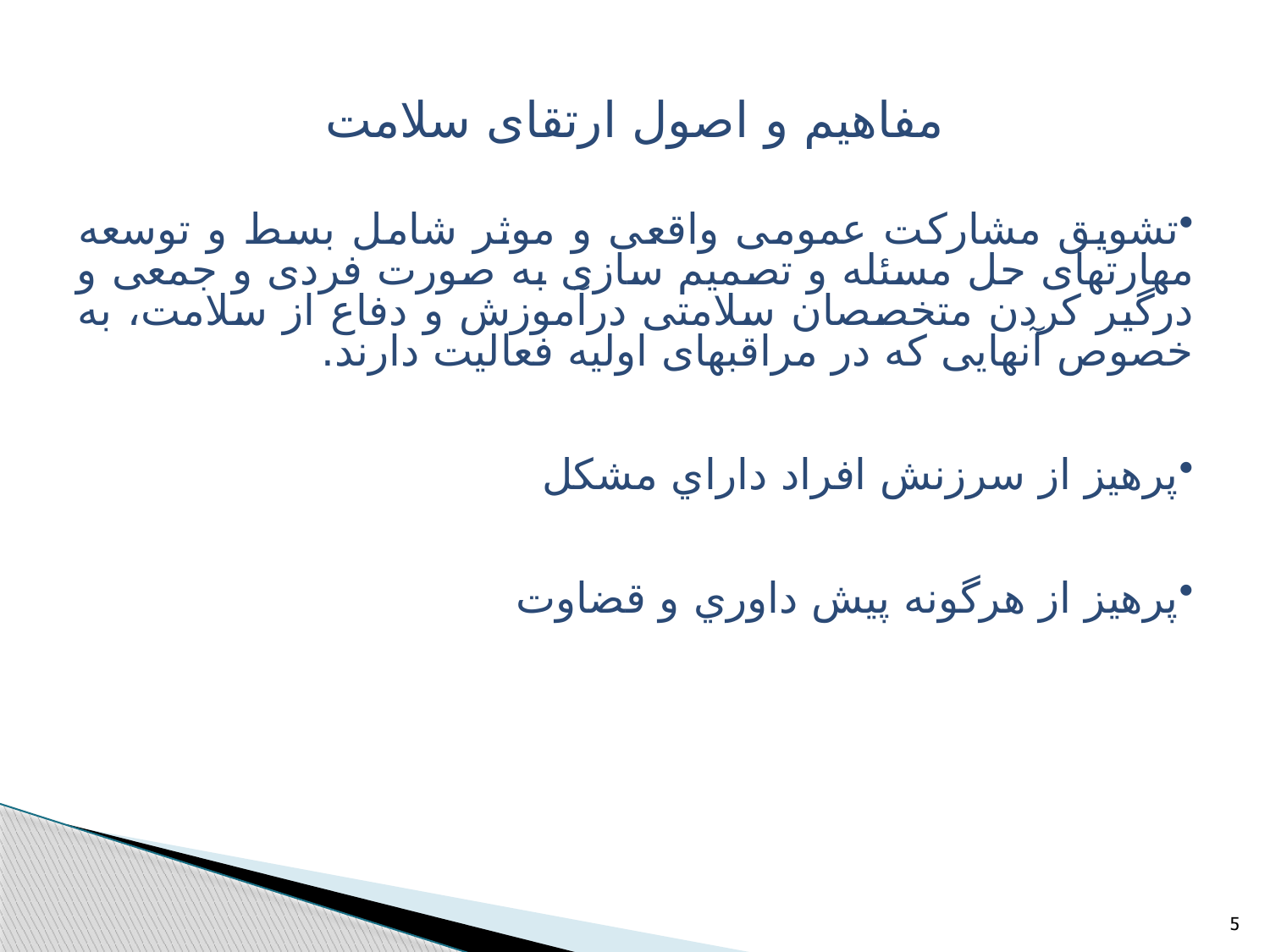

# مفاهیم و اصول ارتقای سلامت
تشویق مشارکت عمومی واقعی و موثر شامل بسط و توسعه مهارتهای حل مسئله و تصمیم سازی به صورت فردی و جمعی و درگیر کردن متخصصان سلامتی درآموزش و دفاع از سلامت، به خصوص آنهایی که در مراقبهای اولیه فعالیت دارند.

پرهيز از سرزنش افراد داراي مشكل

پرهيز از هرگونه پيش داوري و قضاوت
5